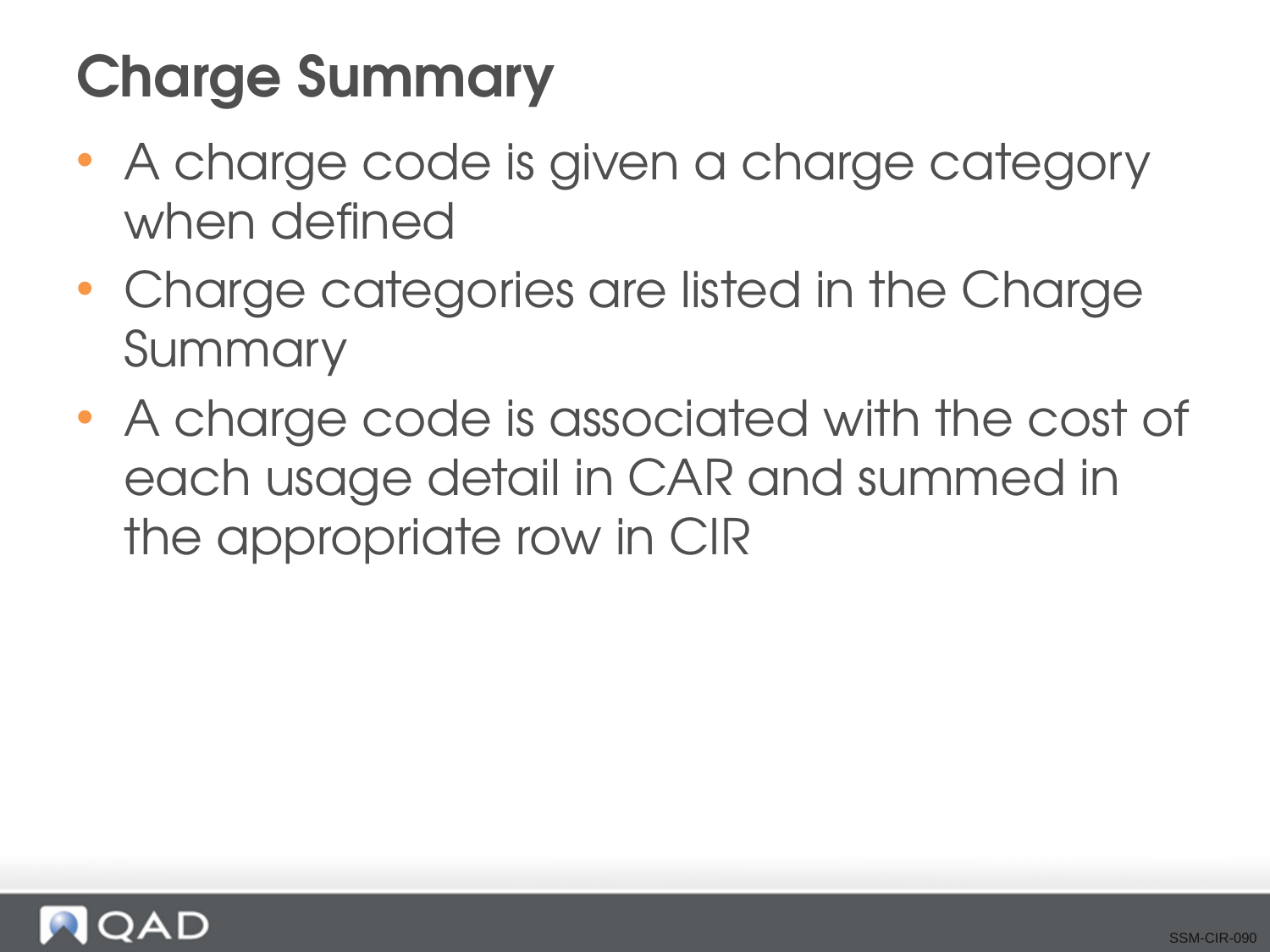

# Charge Summary
A charge code is given a charge category when defined
Charge categories are listed in the Charge Summary
A charge code is associated with the cost of each usage detail in CAR and summed in the appropriate row in CIR

SSM-CIR-090